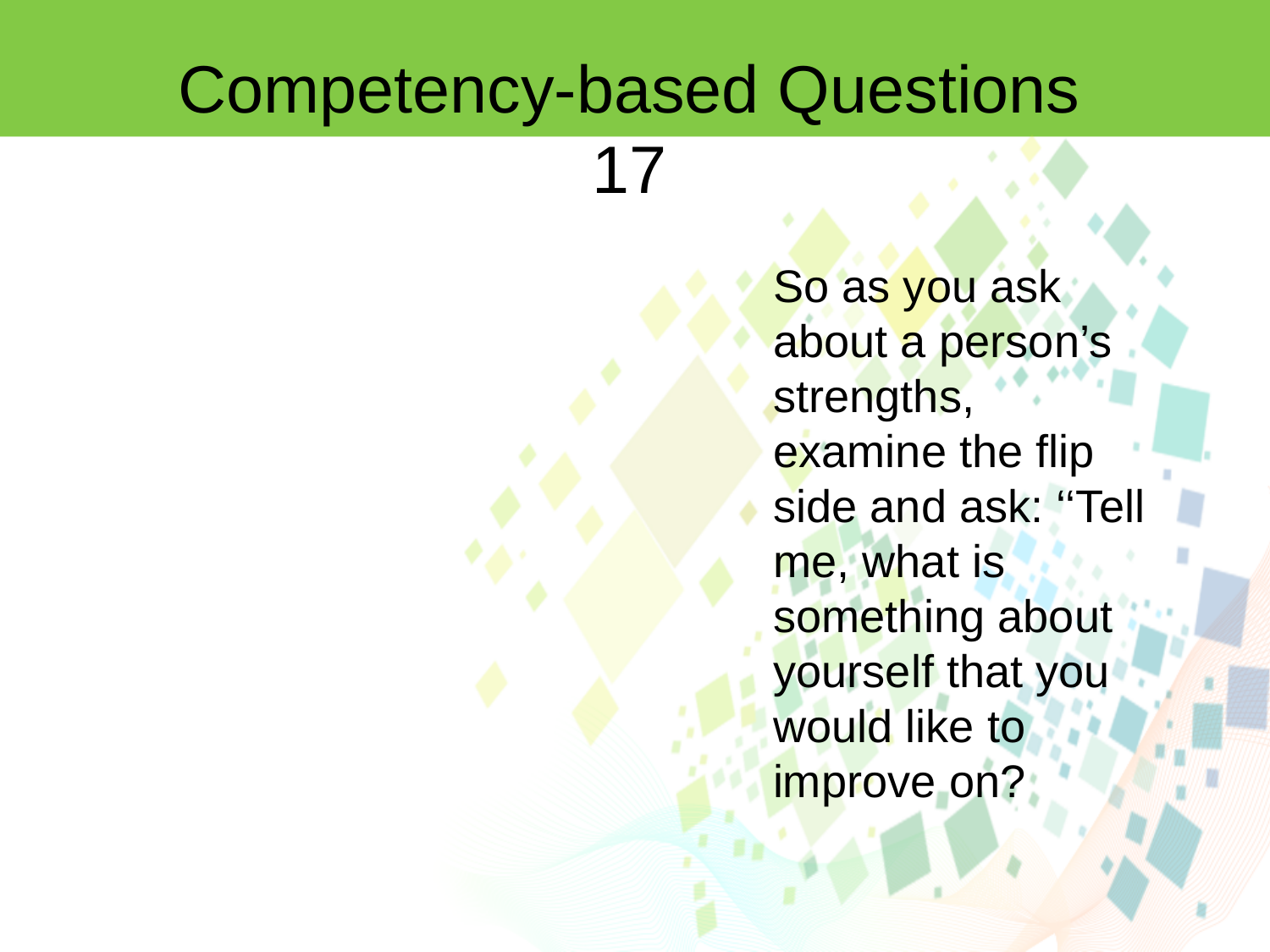

Competency-based Questions 17
So as you ask about a person’s
strengths, examine the flip side and ask: ‘‘Tell me, what is something about yourself that you would like to improve on?